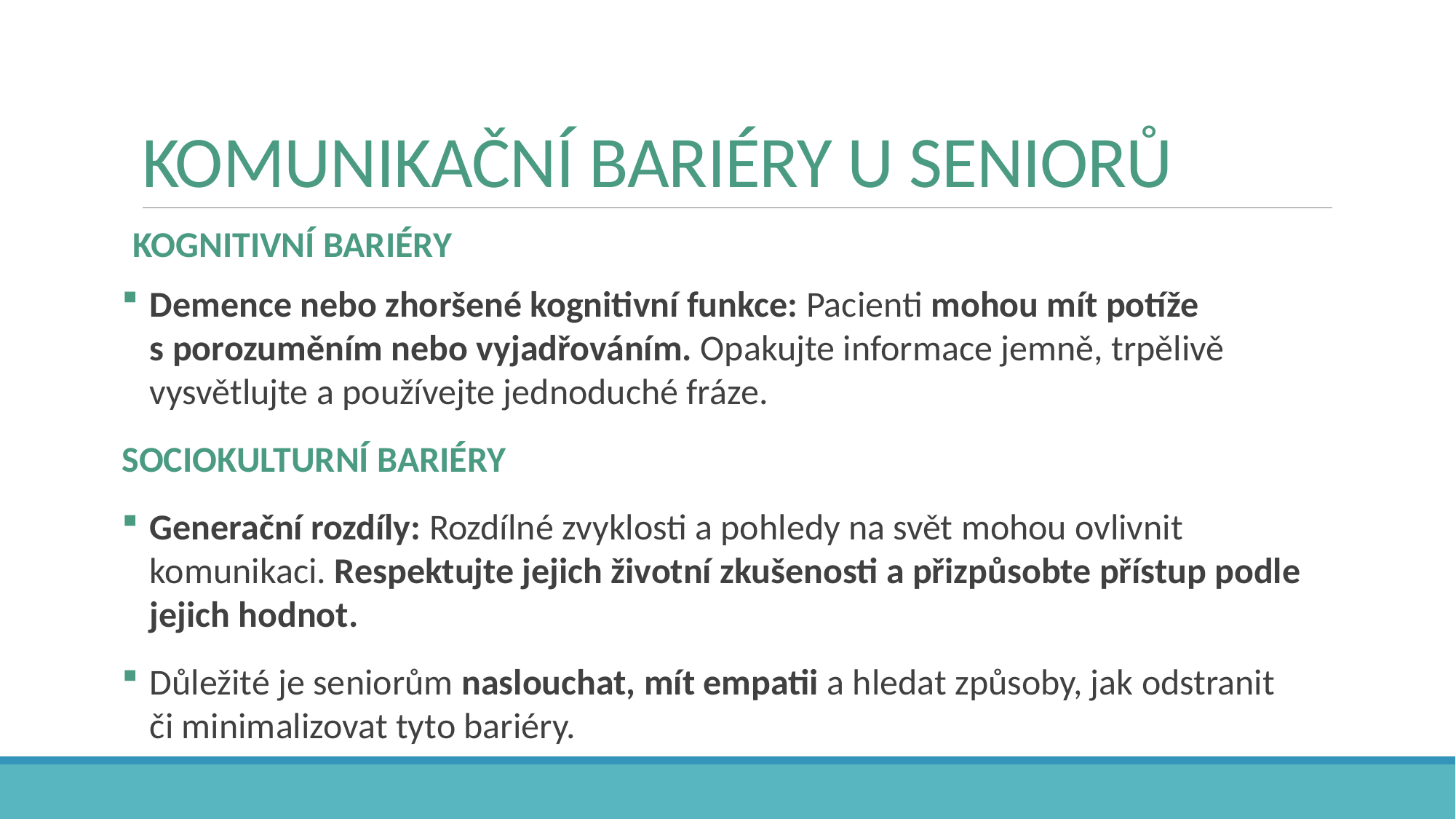

# KOMUNIKAČNÍ BARIÉRY U SENIORŮ
KOGNITIVNÍ BARIÉRY
Demence nebo zhoršené kognitivní funkce: Pacienti mohou mít potíže
s porozuměním nebo vyjadřováním. Opakujte informace jemně, trpělivě vysvětlujte a používejte jednoduché fráze.
SOCIOKULTURNÍ BARIÉRY
Generační rozdíly: Rozdílné zvyklosti a pohledy na svět mohou ovlivnit komunikaci. Respektujte jejich životní zkušenosti a přizpůsobte přístup podle jejich hodnot.
Důležité je seniorům naslouchat, mít empatii a hledat způsoby, jak odstranit
či minimalizovat tyto bariéry.